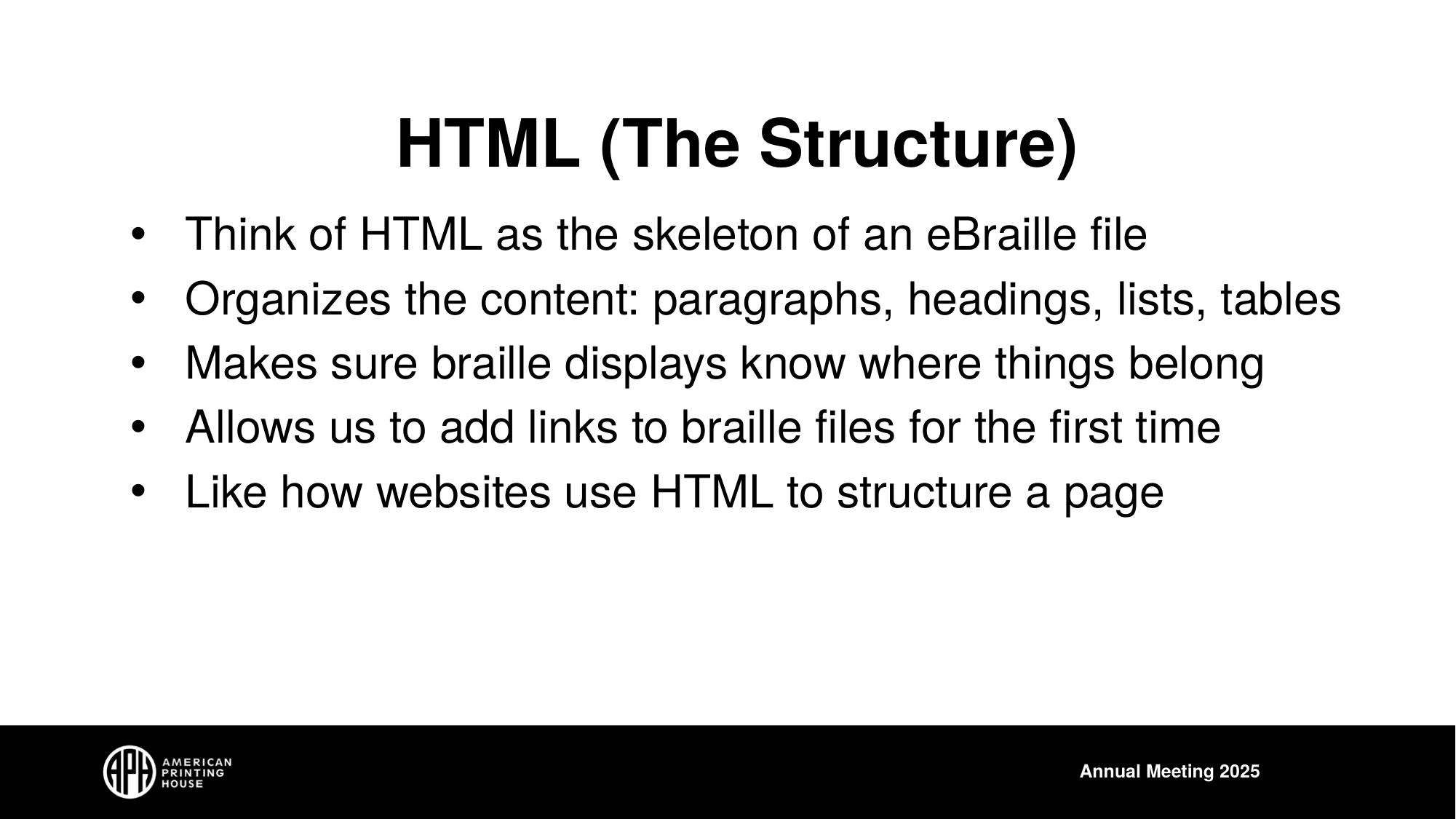

# HTML (The Structure)
Think of HTML as the skeleton of an eBraille file
Organizes the content: paragraphs, headings, lists, tables
Makes sure braille displays know where things belong
Allows us to add links to braille files for the first time
Like how websites use HTML to structure a page
Annual Meeting 2025